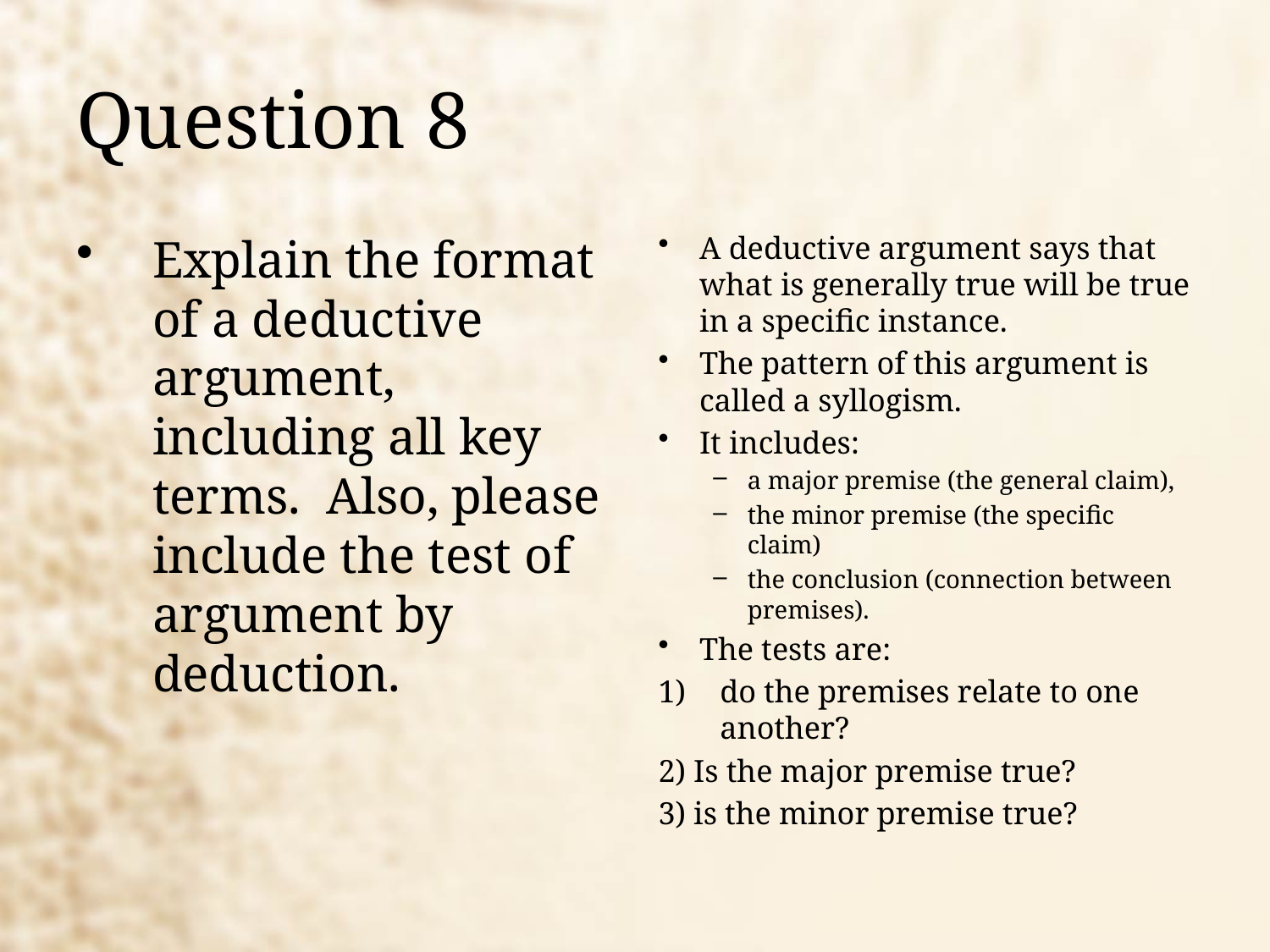

# Question 8
Explain the format of a deductive argument, including all key terms.  Also, please include the test of argument by deduction.

A deductive argument says that what is generally true will be true in a specific instance.
The pattern of this argument is called a syllogism.
It includes:
a major premise (the general claim),
the minor premise (the specific claim)
the conclusion (connection between premises).
The tests are:
do the premises relate to one another?
2) Is the major premise true?
3) is the minor premise true?